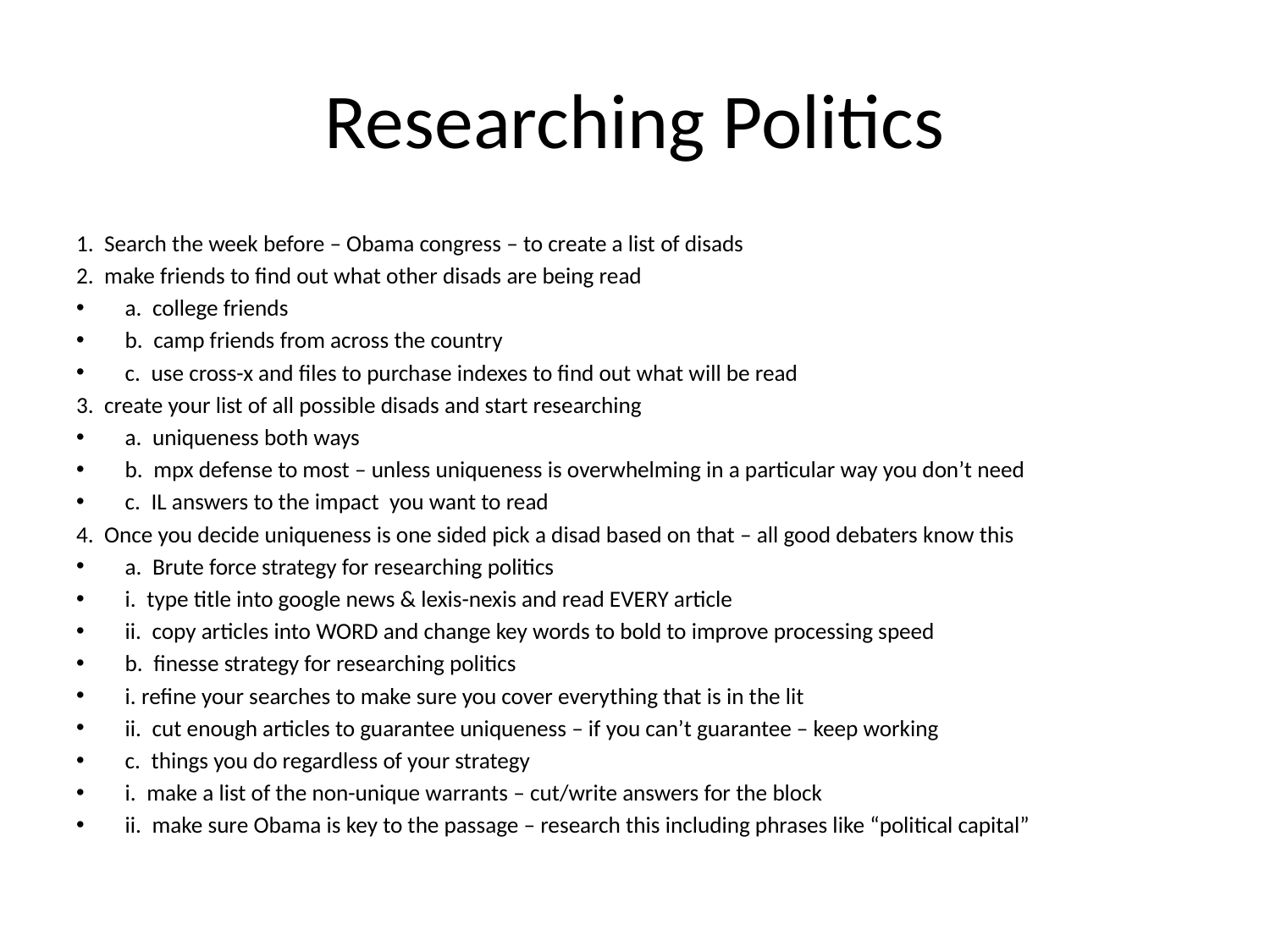

# Researching Politics
1.  Search the week before – Obama congress – to create a list of disads
2.  make friends to find out what other disads are being read
a.  college friends
b.  camp friends from across the country
c.  use cross-x and files to purchase indexes to find out what will be read
3.  create your list of all possible disads and start researching
a.  uniqueness both ways
b.  mpx defense to most – unless uniqueness is overwhelming in a particular way you don’t need
c.  IL answers to the impact  you want to read
4.  Once you decide uniqueness is one sided pick a disad based on that – all good debaters know this
a.  Brute force strategy for researching politics
	i.  type title into google news & lexis-nexis and read EVERY article
	ii.  copy articles into WORD and change key words to bold to improve processing speed
b.  finesse strategy for researching politics
	i. refine your searches to make sure you cover everything that is in the lit
	ii.  cut enough articles to guarantee uniqueness – if you can’t guarantee – keep working
c.  things you do regardless of your strategy
	i.  make a list of the non-unique warrants – cut/write answers for the block
	ii.  make sure Obama is key to the passage – research this including phrases like “political capital”